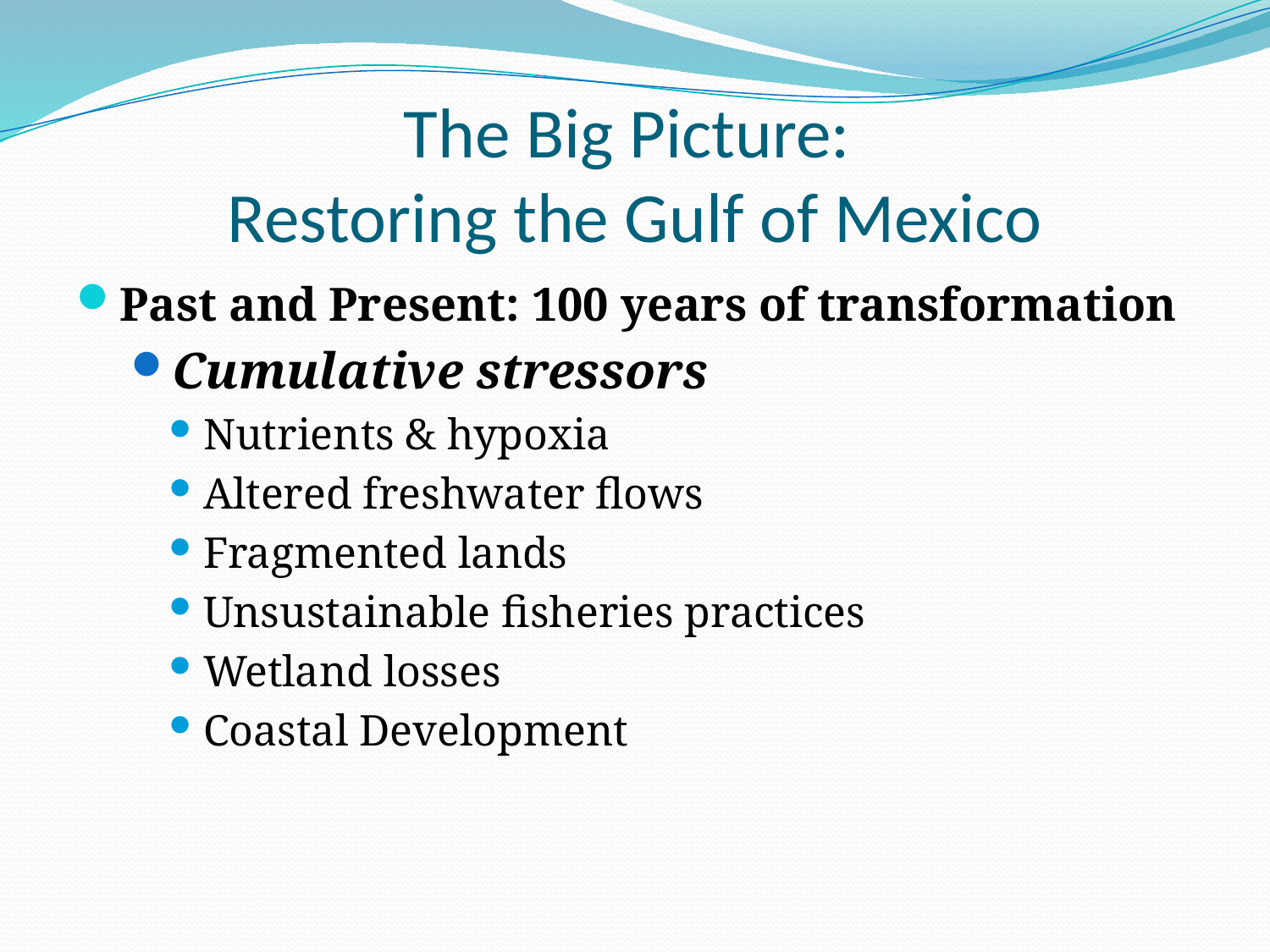

# The Big Picture: Restoring the Gulf of Mexico
Past and Present: 100 years of transformation
Cumulative stressors
Nutrients & hypoxia
Altered freshwater flows
Fragmented lands
Unsustainable fisheries practices
Wetland losses
Coastal Development